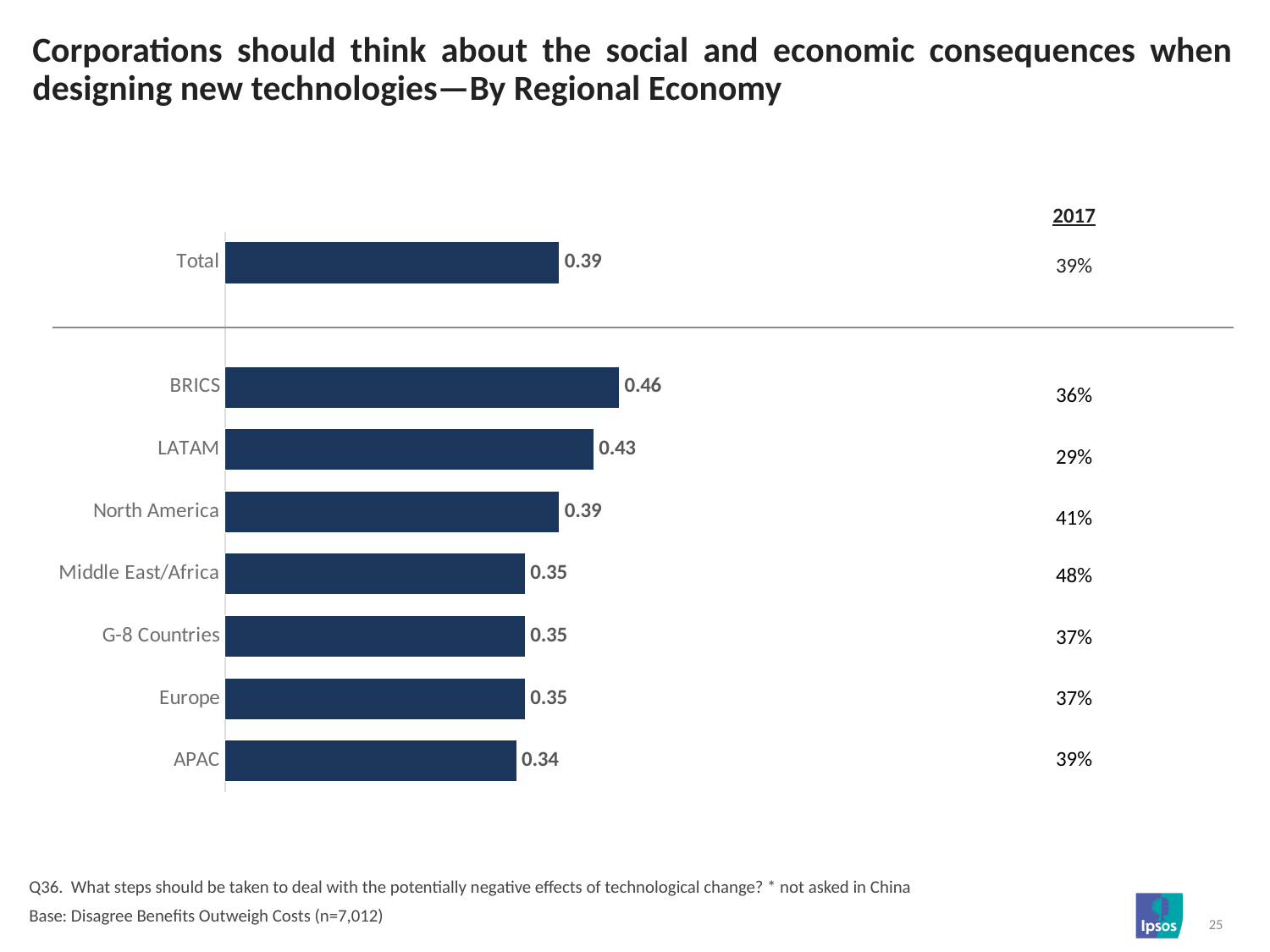

# Corporations should think about the social and economic consequences when designing new technologies—By Regional Economy
|  |
| --- |
| 2017 |
| 39% |
|  |
| 36% |
| 29% |
| 41% |
| 48% |
| 37% |
| 37% |
| 39% |
|  |

### Chart

| Category | Column2 |
|---|---|
| Total | 0.39 |
|  | None |
| BRICS | 0.46 |
| LATAM | 0.43 |
| North America | 0.39 |
| Middle East/Africa | 0.35 |
| G-8 Countries | 0.35 |
| Europe | 0.35 |
| APAC | 0.34 |
Q36.  What steps should be taken to deal with the potentially negative effects of technological change? * not asked in China
Base: Disagree Benefits Outweigh Costs (n=7,012)